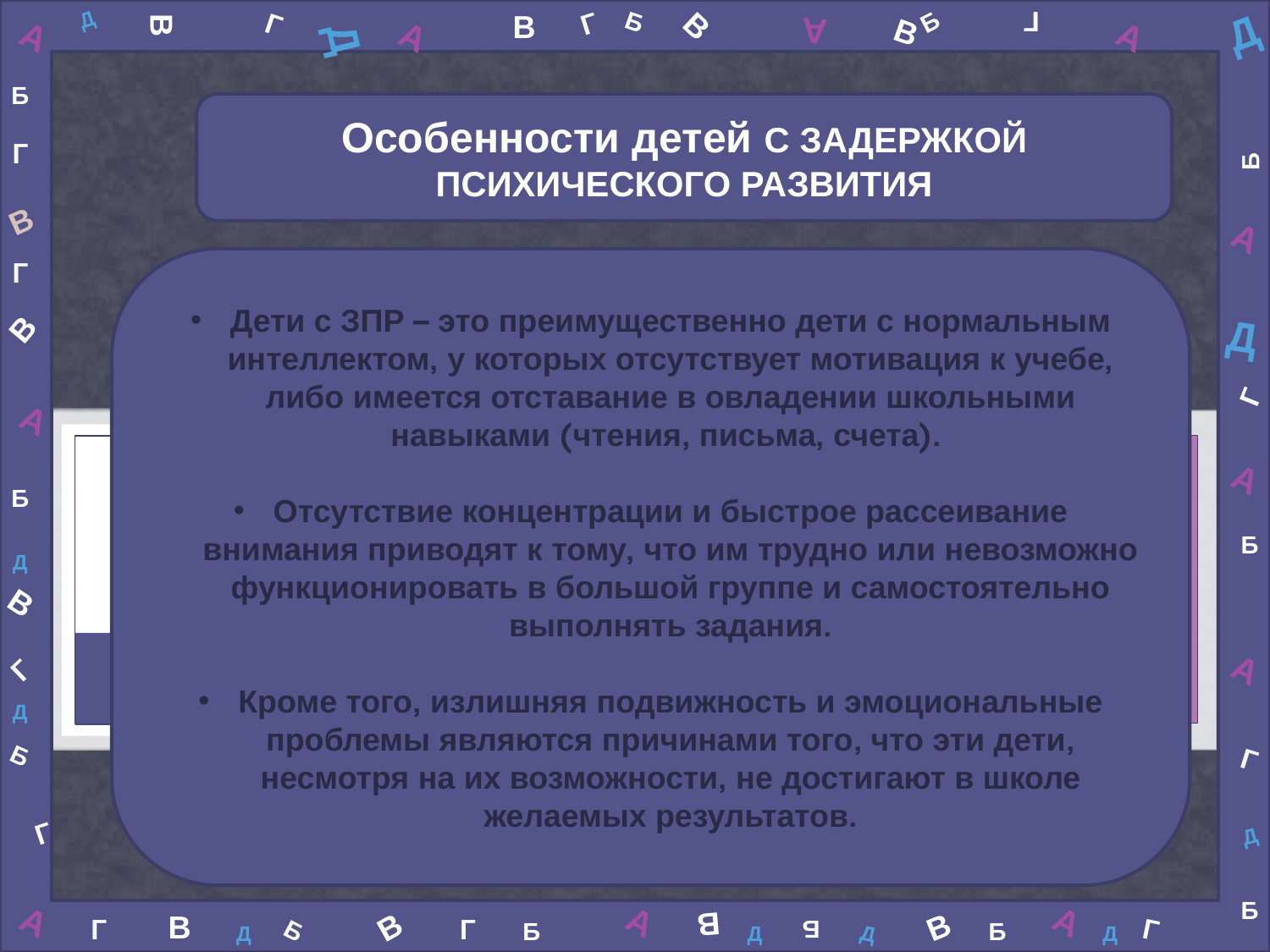

Д
В
Г
В
Г
Б
В
Б
Г
Д
Д
А
А
А
А
В
Б
Особенности детей С ЗАДЕРЖКОЙ ПСИХИЧЕСКОГО РАЗВИТИЯ
#
Г
Б
В
А
Г
Дети с ЗПР – это преимущественно дети с нормальным интеллектом, у которых отсутствует мотивация к учебе, либо имеется отставание в овладении школьными навыками (чтения, письма, счета).

Отсутствие концентрации и быстрое рассеивание внимания приводят к тому, что им трудно или невозможно функционировать в большой группе и самостоятельно выполнять задания.

Кроме того, излишняя подвижность и эмоциональные проблемы являются причинами того, что эти дети, несмотря на их возможности, не достигают в школе желаемых результатов.
В
Д
Г
А
А
Б
Б
Д
В
А
Г
Д
Б
Г
|  |
| --- |
|  |
Г
Д
Б
А
А
А
В
В
В
В
Г
Г
Г
Б
Б
Б
Б
Д
Д
Д
Д